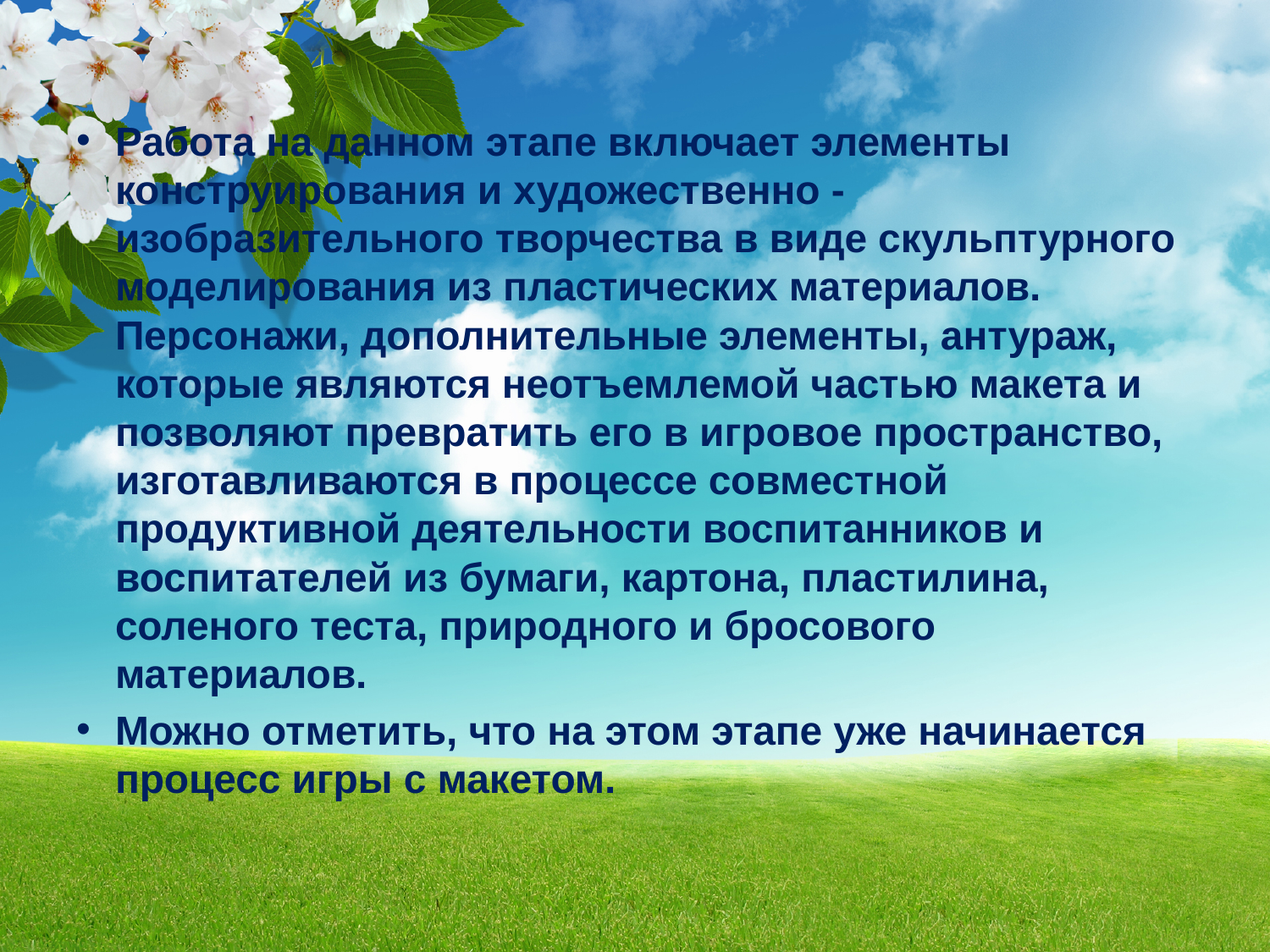

Работа на данном этапе включает элементы конструирования и художественно - изобразительного творчества в виде скульптурного моделирования из пластических материалов. Персонажи, дополнительные элементы, антураж, которые являются неотъемлемой частью макета и позволяют превратить его в игровое пространство, изготавливаются в процессе совместной продуктивной деятельности воспитанников и воспитателей из бумаги, картона, пластилина, соленого теста, природного и бросового материалов.
Можно отметить, что на этом этапе уже начинается процесс игры с макетом.